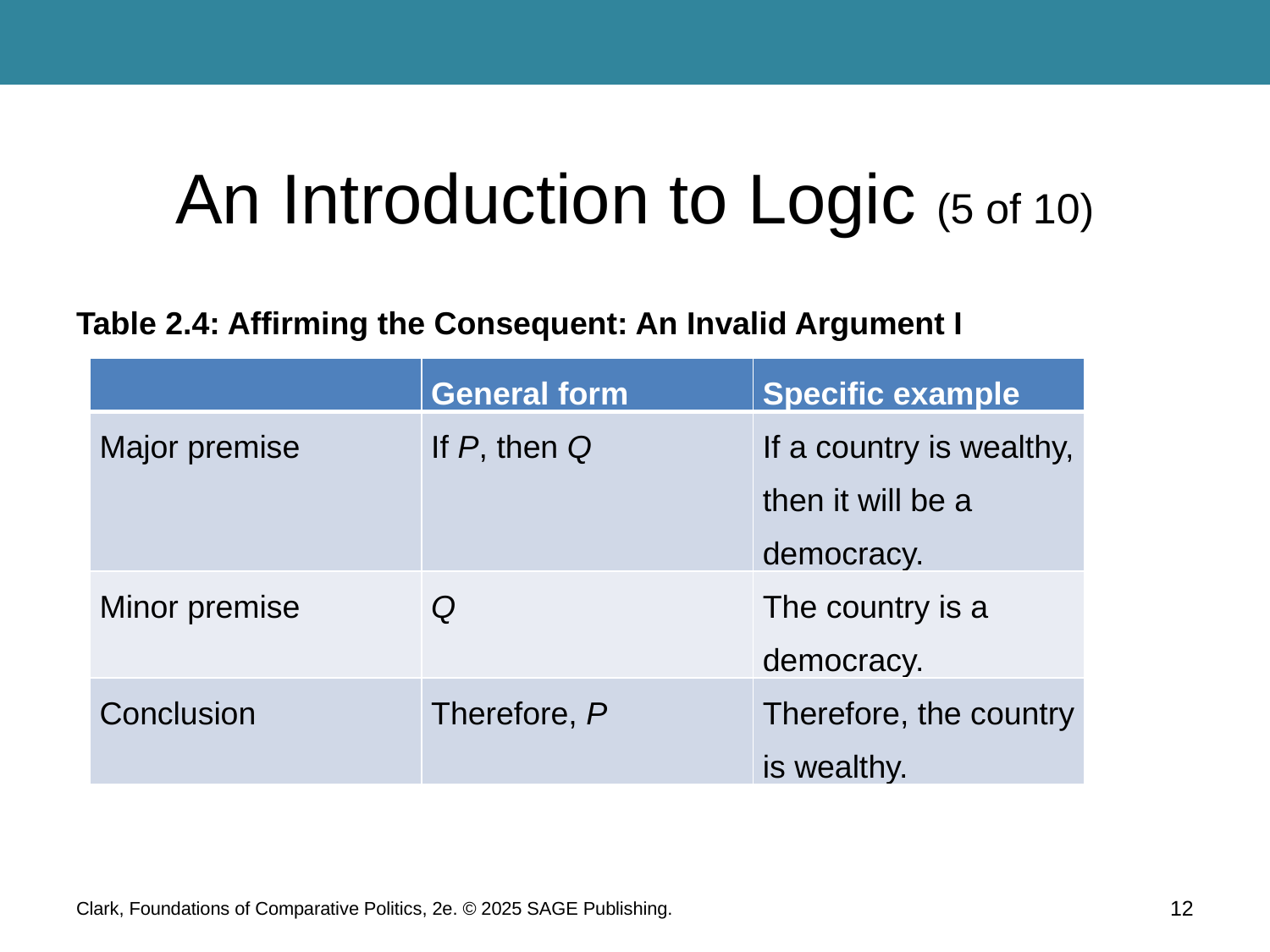

# An Introduction to Logic (5 of 10)
Table 2.4: Affirming the Consequent: An Invalid Argument I

|  | General form | Specific example |
| --- | --- | --- |
| Major premise | If P, then Q | If a country is wealthy, then it will be a democracy. |
| Minor premise | Q | The country is a democracy. |
| Conclusion | Therefore, P | Therefore, the country is wealthy. |
Clark, Foundations of Comparative Politics, 2e. © 2025 SAGE Publishing.
12